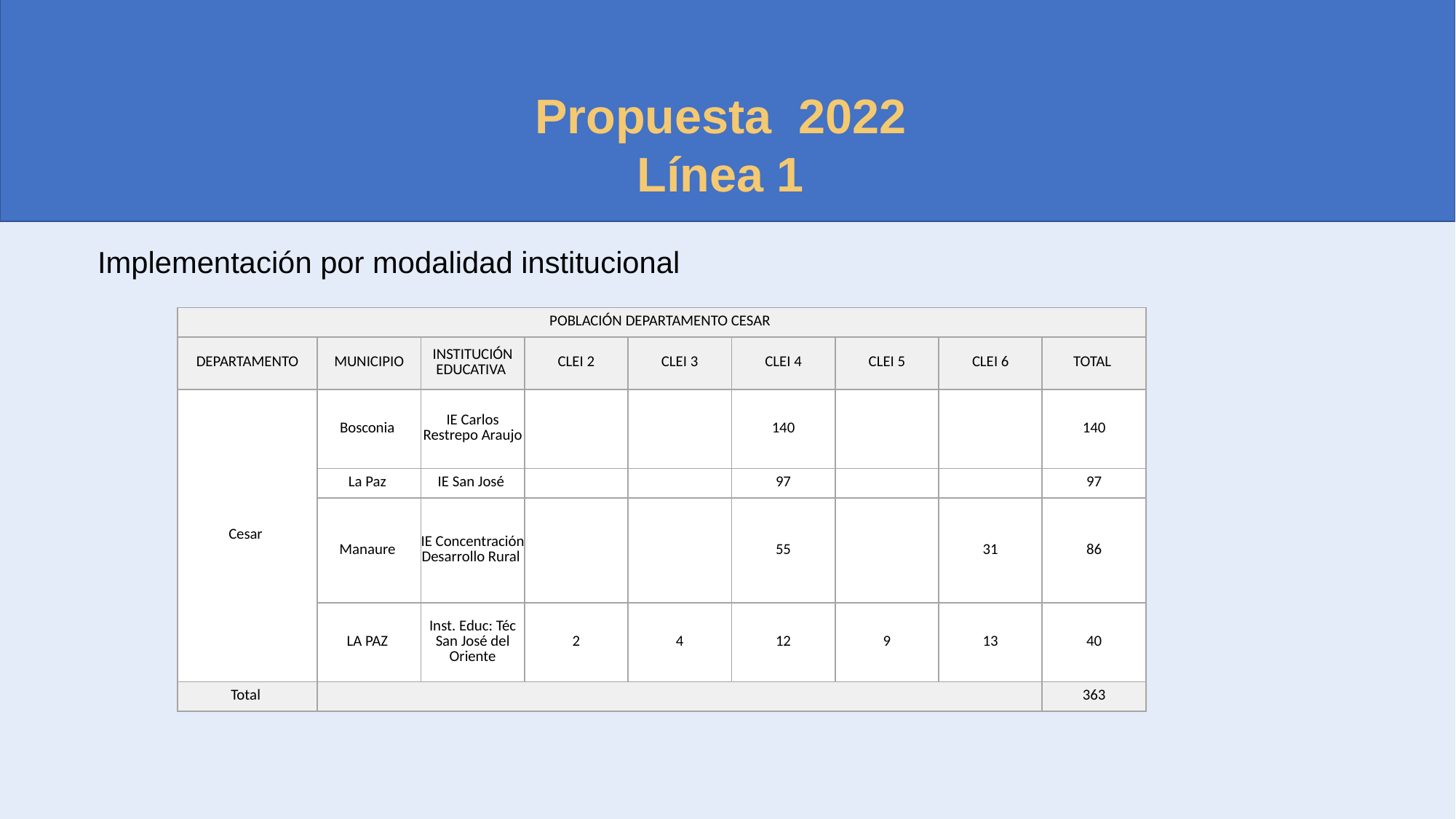

Propuesta  2022
Línea 1
Implementación por modalidad institucional
| POBLACIÓN DEPARTAMENTO CESAR |  |  |  |  |  |  |  |  |
| --- | --- | --- | --- | --- | --- | --- | --- | --- |
| DEPARTAMENTO | MUNICIPIO | INSTITUCIÓN EDUCATIVA | CLEI 2 | CLEI 3 | CLEI 4 | CLEI 5 | CLEI 6 | TOTAL |
| Cesar | Bosconia | IE Carlos Restrepo Araujo |  |  | 140 |  |  | 140 |
|  | La Paz | IE San José |  |  | 97 |  |  | 97 |
|  | Manaure | IE Concentración Desarrollo Rural |  |  | 55 |  | 31 | 86 |
|  | LA PAZ | Inst. Educ: Téc San José del Oriente | 2 | 4 | 12 | 9 | 13 | 40 |
| Total |  |  |  |  |  |  |  | 363 |